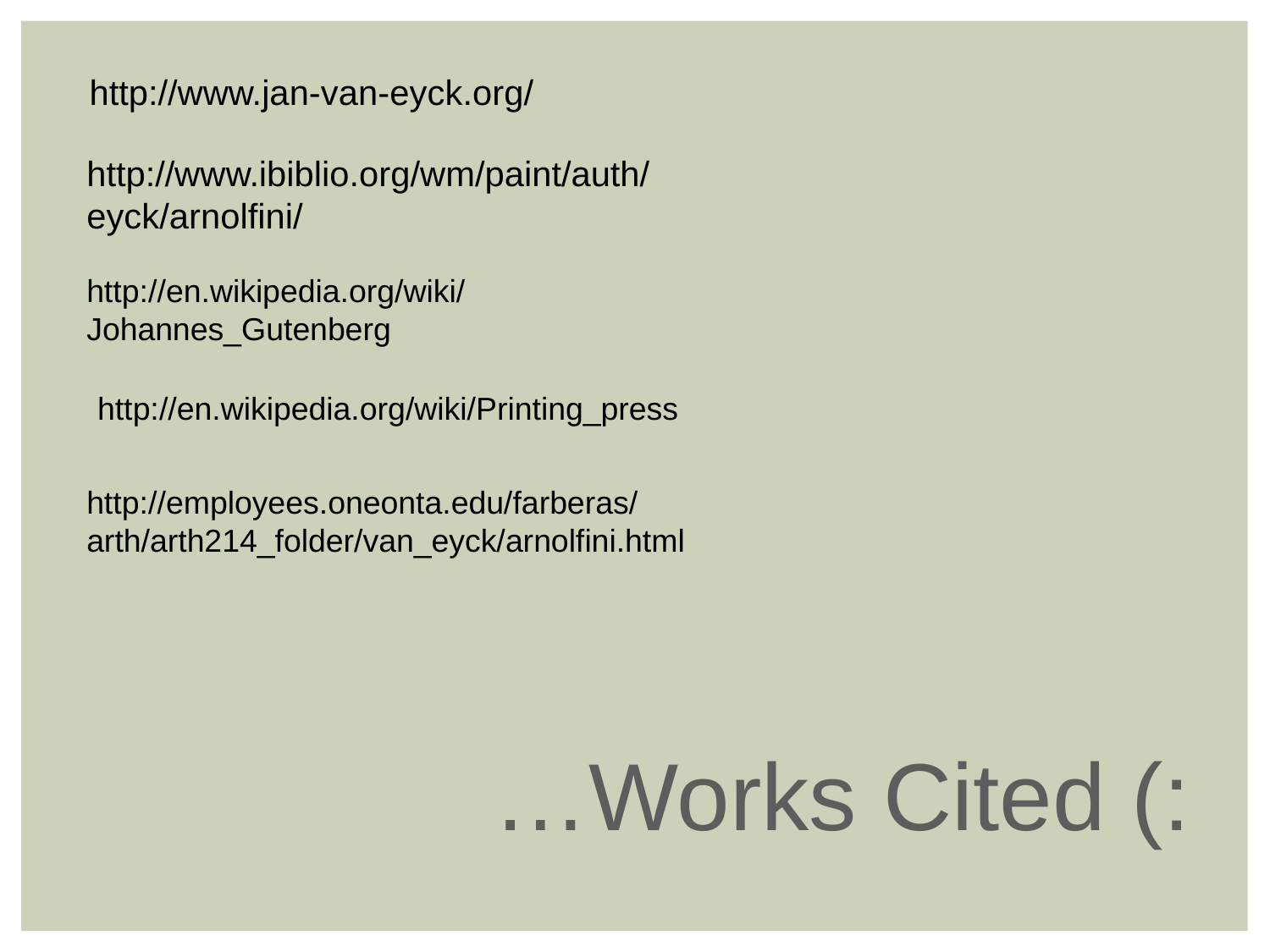

http://www.jan-van-eyck.org/
http://www.ibiblio.org/wm/paint/auth/eyck/arnolfini/
http://en.wikipedia.org/wiki/Johannes_Gutenberg
http://en.wikipedia.org/wiki/Printing_press
http://employees.oneonta.edu/farberas/arth/arth214_folder/van_eyck/arnolfini.html
…Works Cited (: